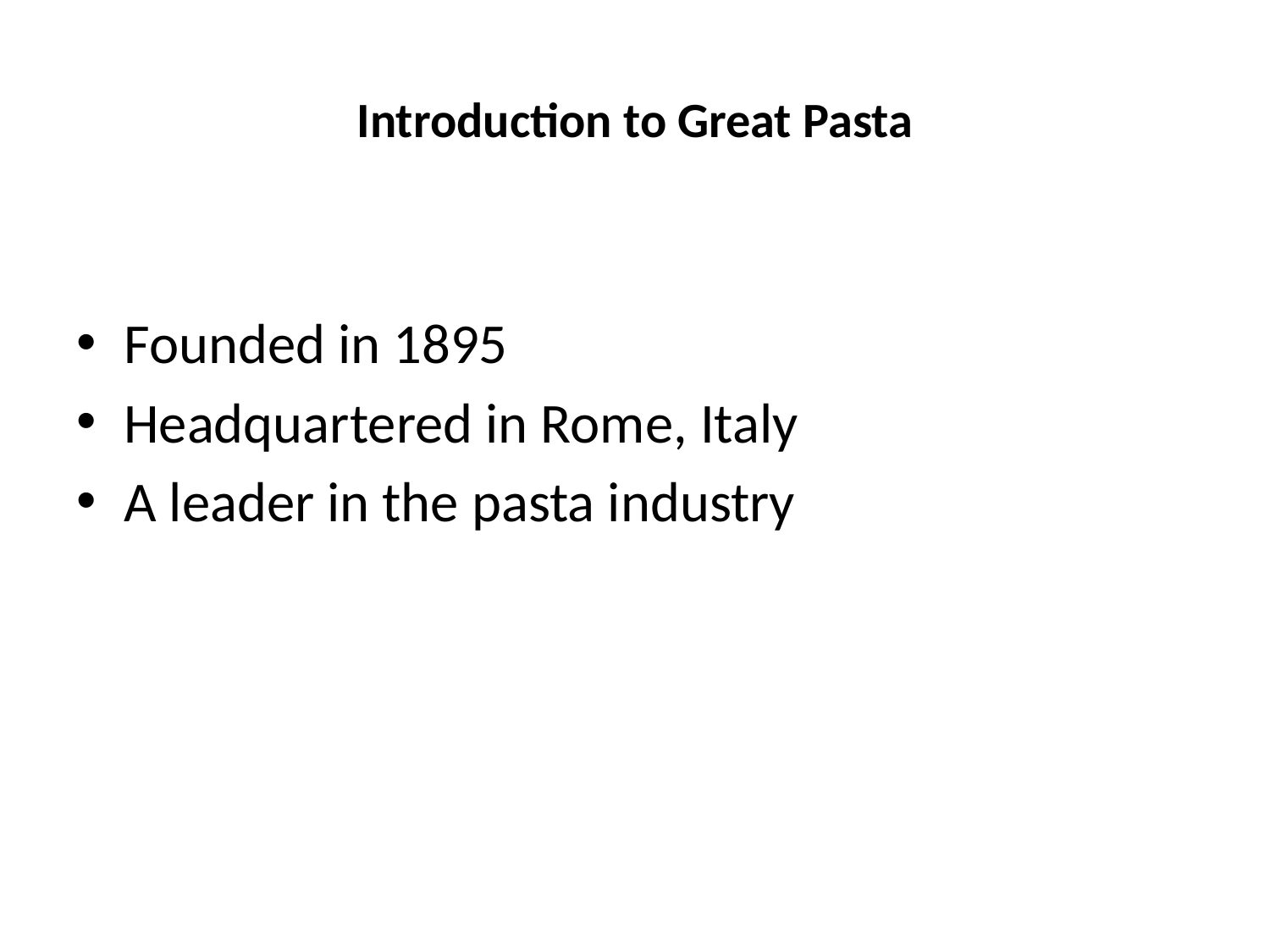

# Introduction to Great Pasta

Founded in 1895
Headquartered in Rome, Italy
A leader in the pasta industry